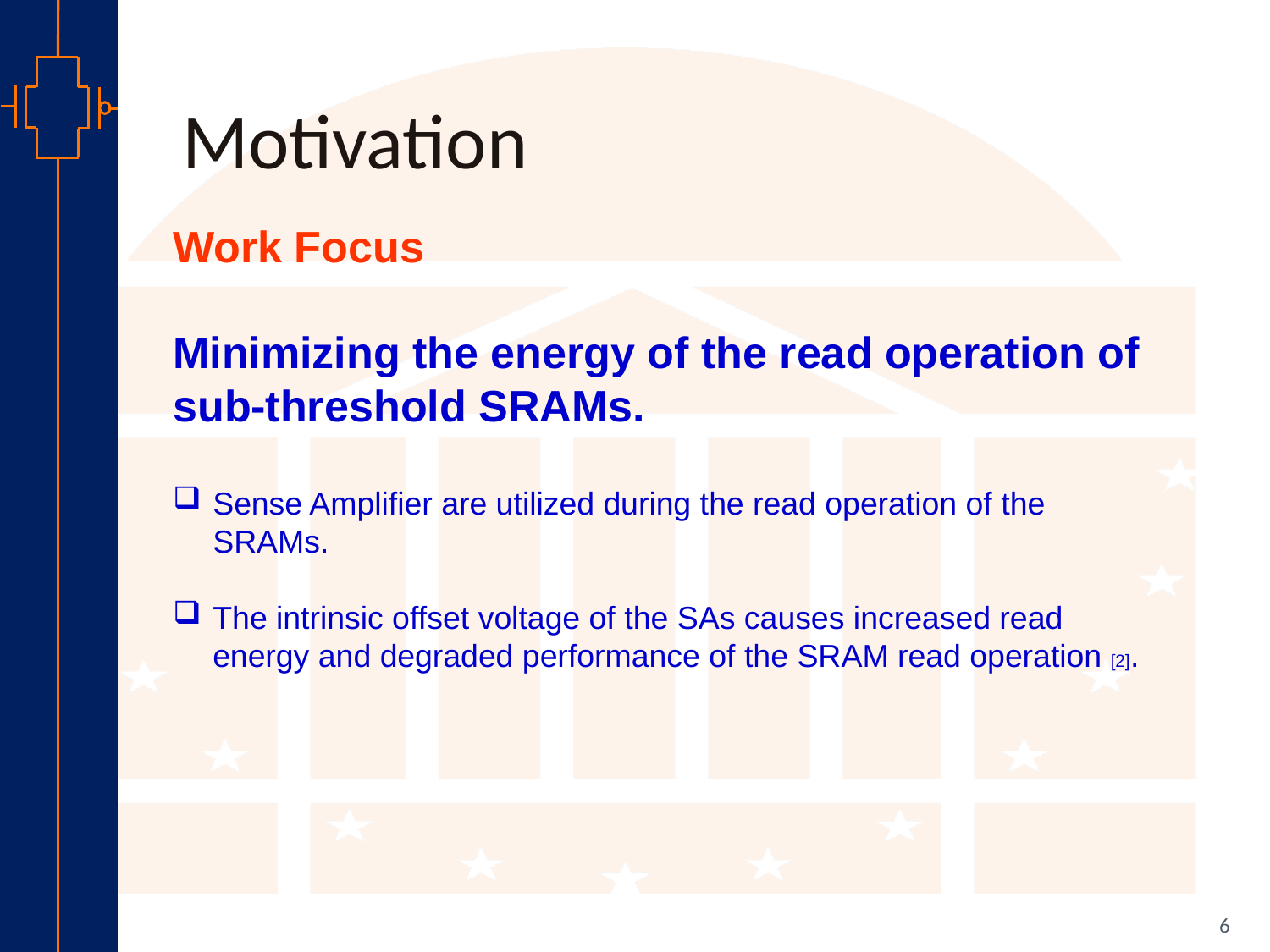

# Motivation
Work Focus

Minimizing the energy of the read operation of sub-threshold SRAMs.

Sense Amplifier are utilized during the read operation of the SRAMs.

The intrinsic offset voltage of the SAs causes increased read energy and degraded performance of the SRAM read operation [2].

6